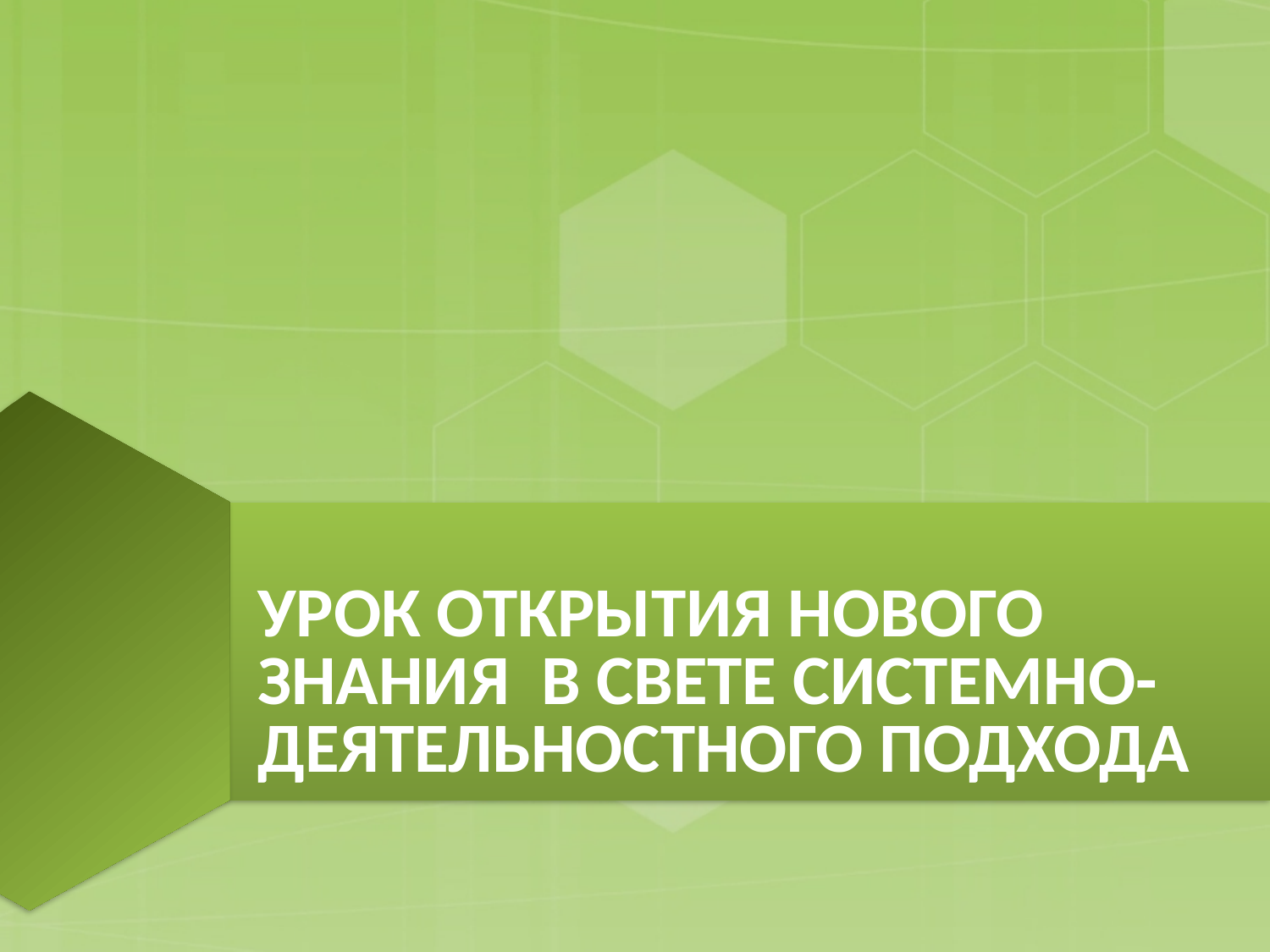

# Урок открытия нового знания  в свете системно-деятельностного подхода